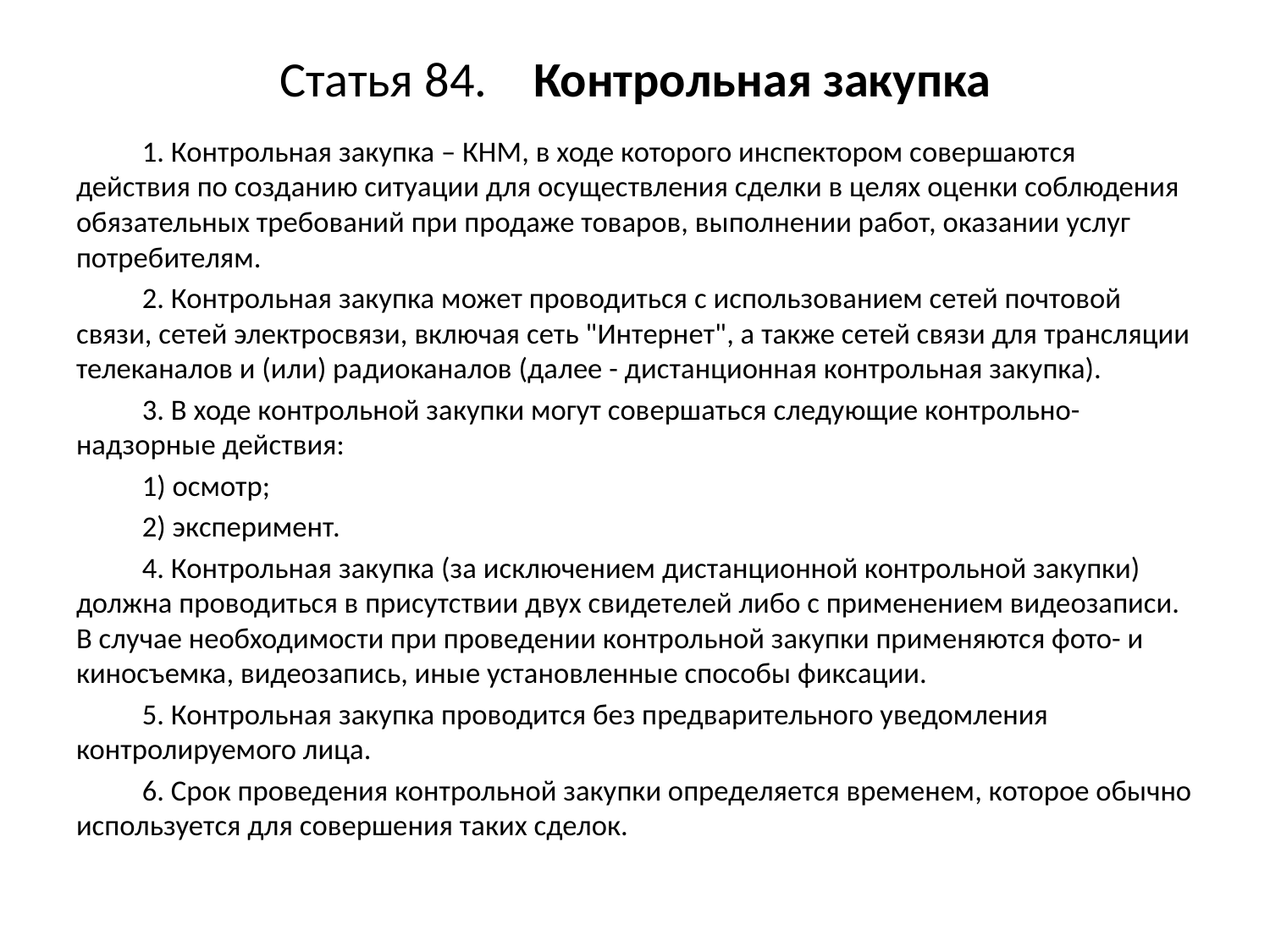

# Статья 84.	Контрольная закупка
	1. Контрольная закупка – КНМ, в ходе которого инспектором совершаются действия по созданию ситуации для осуществления сделки в целях оценки соблюдения обязательных требований при продаже товаров, выполнении работ, оказании услуг потребителям.
	2. Контрольная закупка может проводиться с использованием сетей почтовой связи, сетей электросвязи, включая сеть "Интернет", а также сетей связи для трансляции телеканалов и (или) радиоканалов (далее - дистанционная контрольная закупка).
	3. В ходе контрольной закупки могут совершаться следующие контрольно-надзорные действия:
	1) осмотр;
	2) эксперимент.
	4. Контрольная закупка (за исключением дистанционной контрольной закупки) должна проводиться в присутствии двух свидетелей либо с применением видеозаписи. В случае необходимости при проведении контрольной закупки применяются фото- и киносъемка, видеозапись, иные установленные способы фиксации.
	5. Контрольная закупка проводится без предварительного уведомления контролируемого лица.
	6. Срок проведения контрольной закупки определяется временем, которое обычно используется для совершения таких сделок.